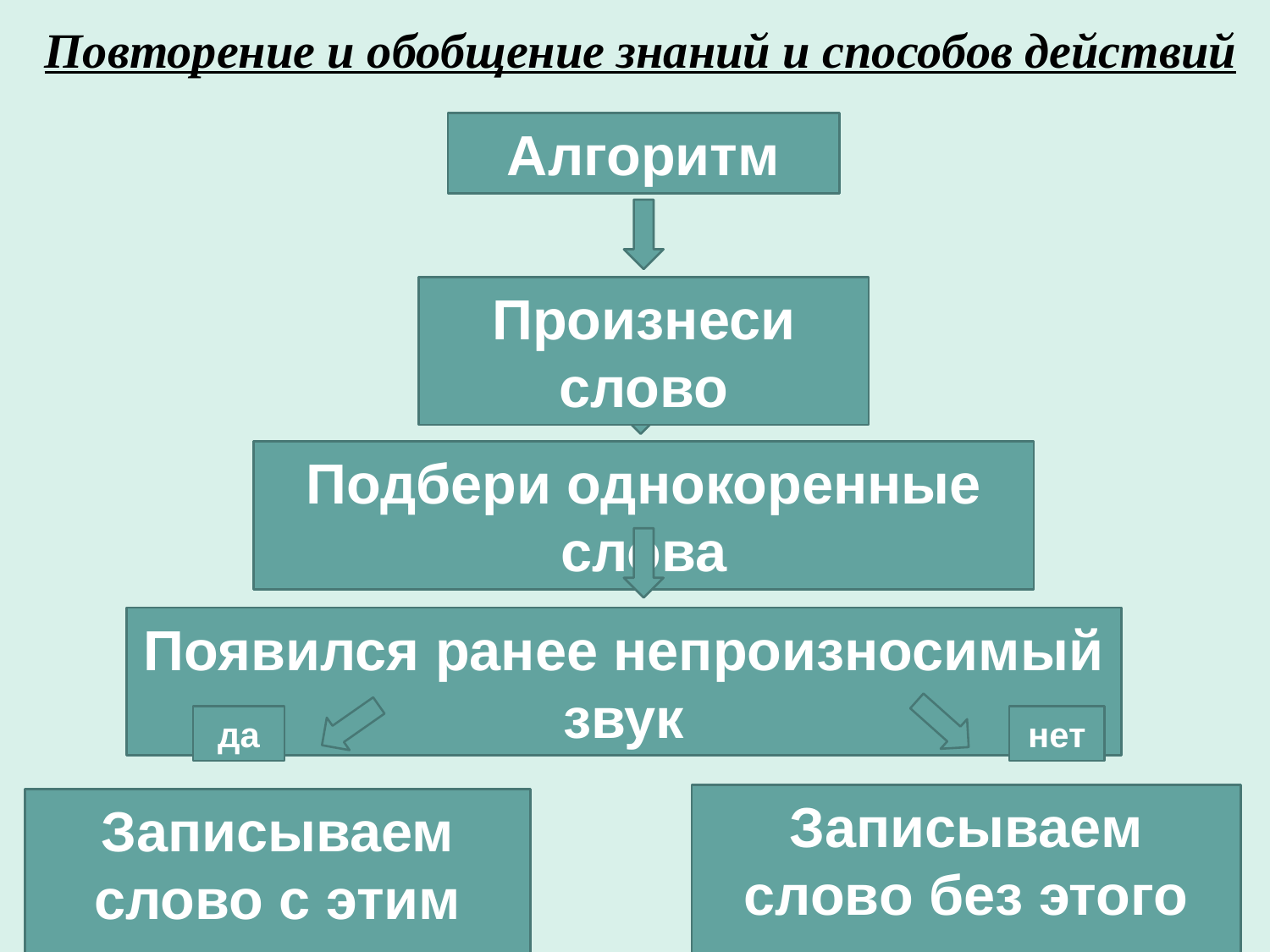

Повторение и обобщение знаний и способов действий
Алгоритм

Произнеси слово

Подбери однокоренные слова

Появился ранее непроизносимый звук

да
нет
Записываем слово без этого звука
Записываем слово с этим звуком